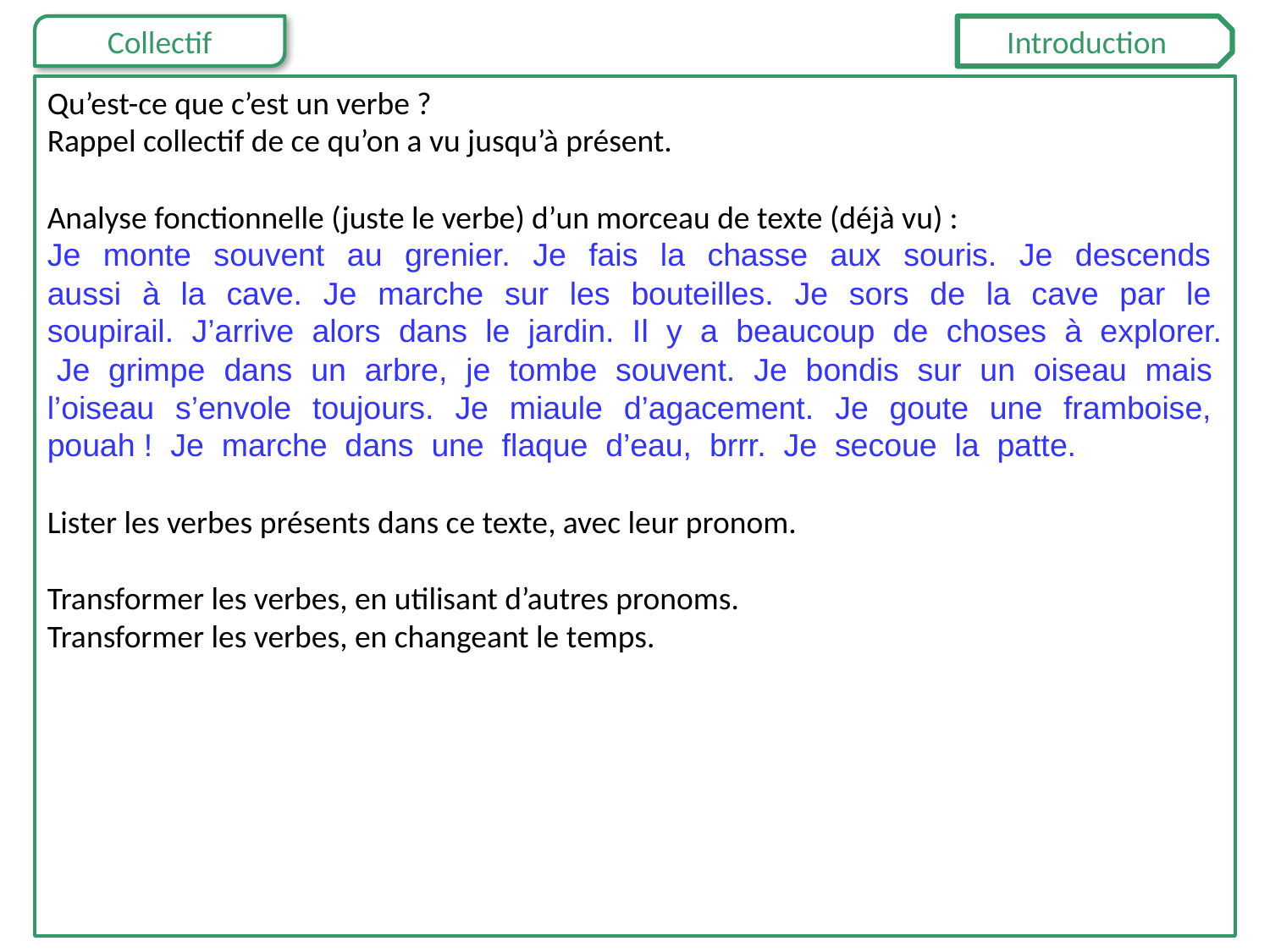

Introduction
Qu’est-ce que c’est un verbe ?
Rappel collectif de ce qu’on a vu jusqu’à présent.

Analyse fonctionnelle (juste le verbe) d’un morceau de texte (déjà vu) :
Je  monte  souvent  au  grenier.  Je  fais  la  chasse  aux  souris.  Je  descends  aussi  à  la  cave.  Je  marche  sur  les  bouteilles.  Je  sors  de  la  cave  par  le  soupirail.  J’arrive  alors  dans  le  jardin.  Il  y  a  beaucoup  de  choses  à  explorer.  Je  grimpe  dans  un  arbre,  je  tombe  souvent.  Je  bondis  sur  un  oiseau  mais  l’oiseau  s’envole  toujours.  Je  miaule  d’agacement.  Je  goute  une  framboise,  pouah !  Je  marche  dans  une  flaque  d’eau,  brrr.  Je  secoue  la  patte.

Lister les verbes présents dans ce texte, avec leur pronom.

Transformer les verbes, en utilisant d’autres pronoms.
Transformer les verbes, en changeant le temps.